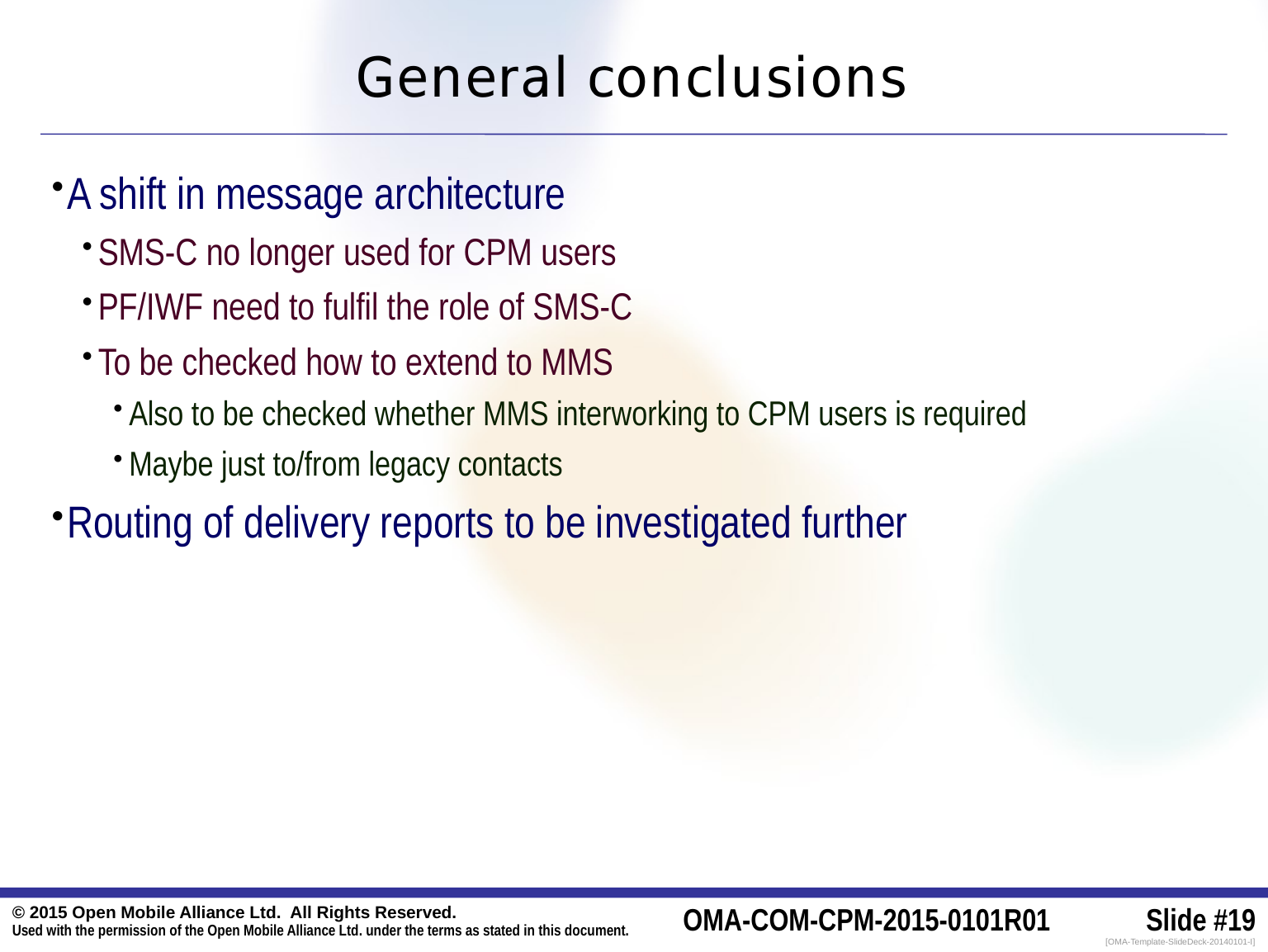

# General conclusions
A shift in message architecture
SMS-C no longer used for CPM users
PF/IWF need to fulfil the role of SMS-C
To be checked how to extend to MMS
Also to be checked whether MMS interworking to CPM users is required
Maybe just to/from legacy contacts
Routing of delivery reports to be investigated further